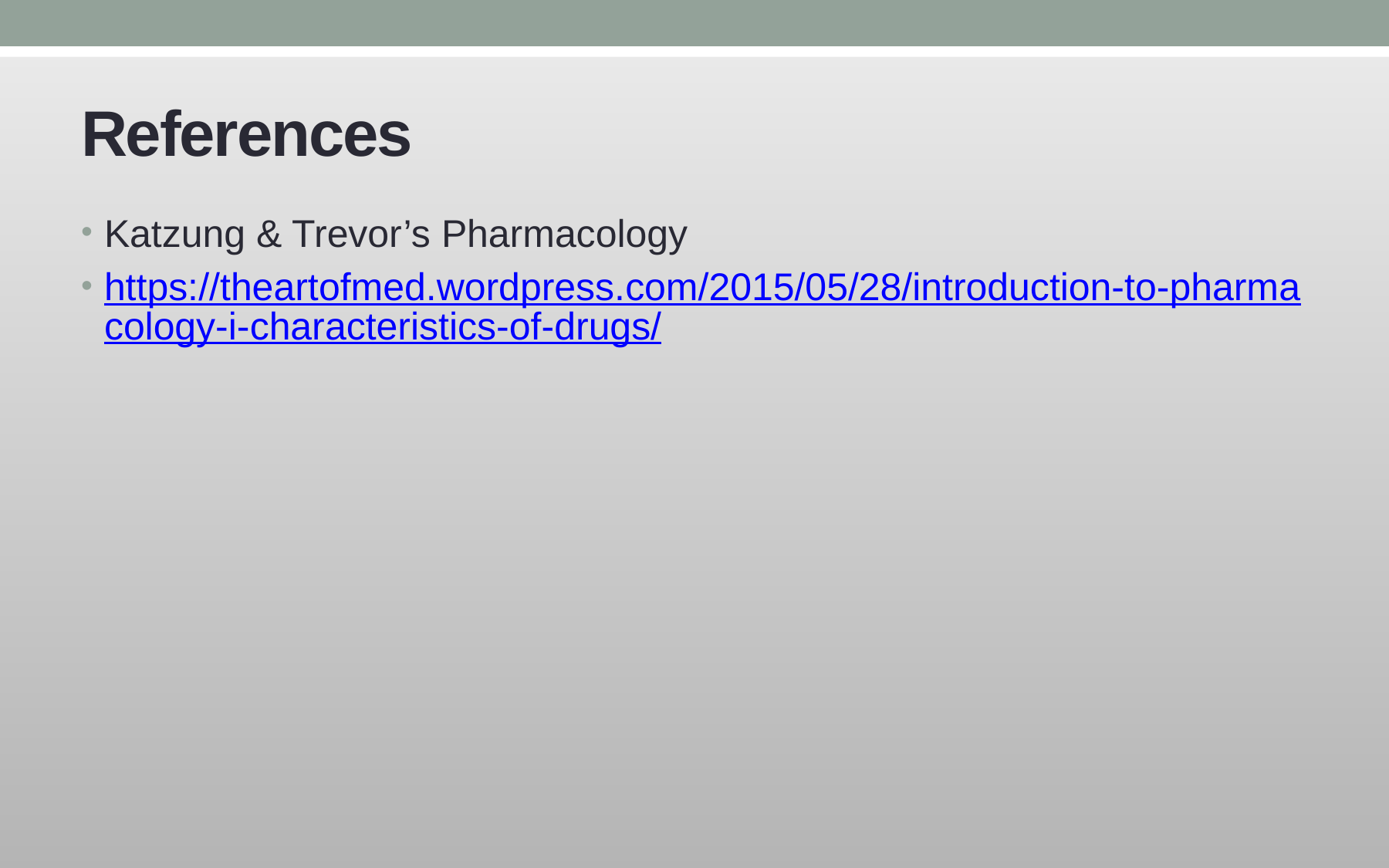

# References
Katzung & Trevor’s Pharmacology
https://theartofmed.wordpress.com/2015/05/28/introduction-to-pharmacology-i-characteristics-of-drugs/